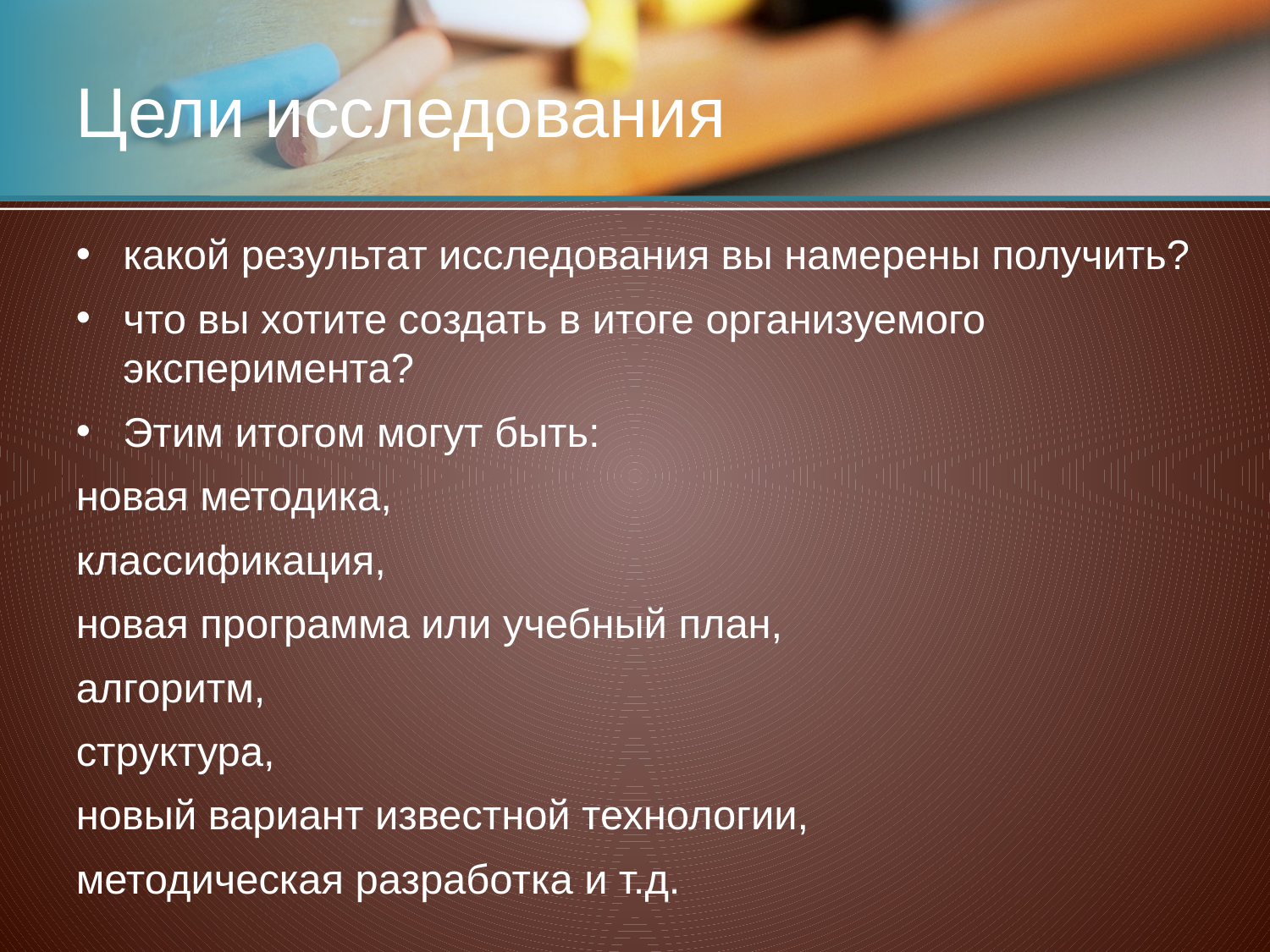

# Цели исследования
какой результат исследования вы намерены получить?
что вы хотите создать в итоге организуемого эксперимента?
Этим итогом могут быть:
новая методика,
классификация,
новая программа или учебный план,
алгоритм,
структура,
новый вариант известной технологии,
методическая разработка и т.д.